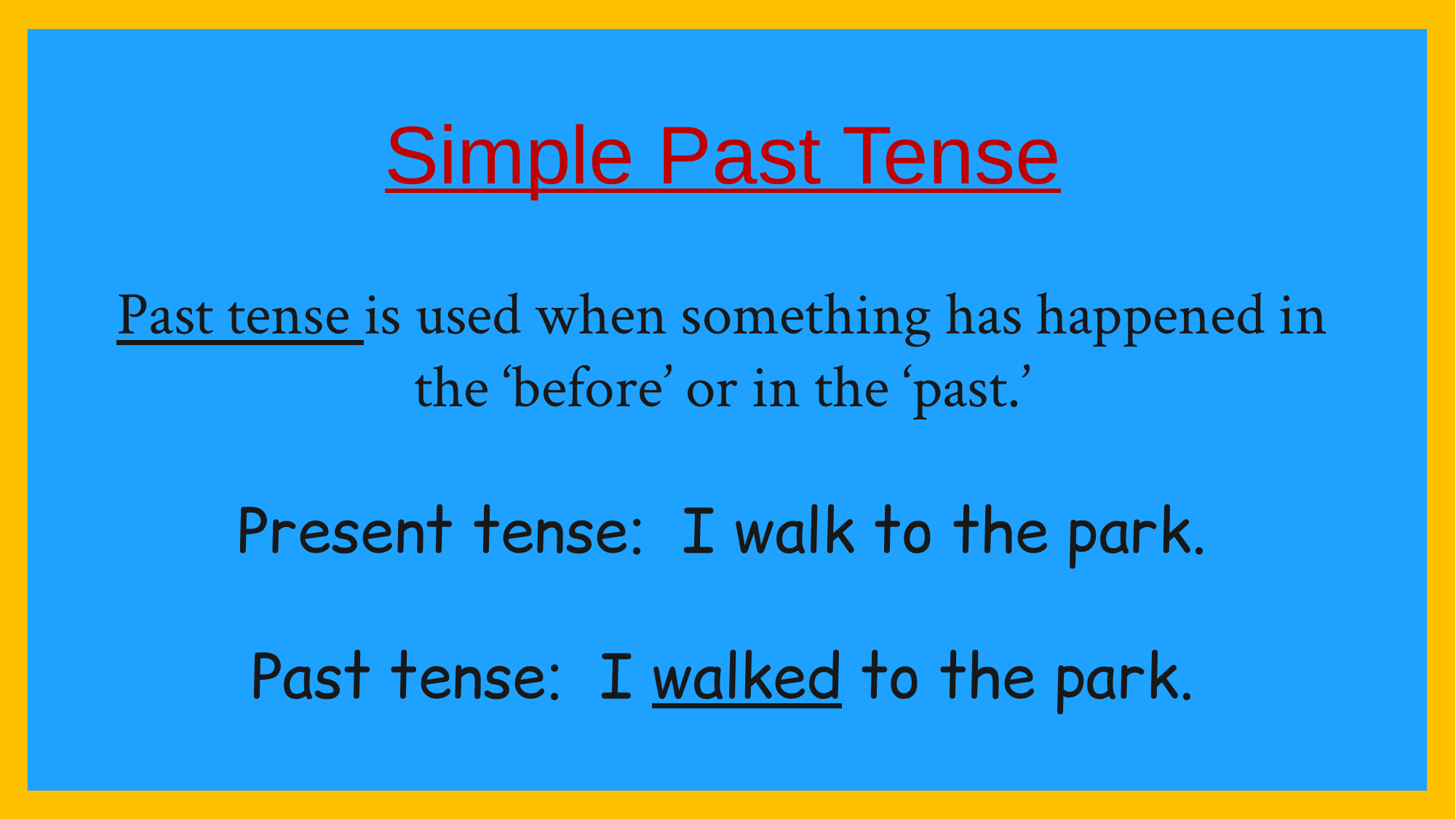

Simple Past Tense

Past tense is used when something has happened in the ‘before’ or in the ‘past.’

Present tense:  I walk to the park.

Past tense:  I walked to the park.